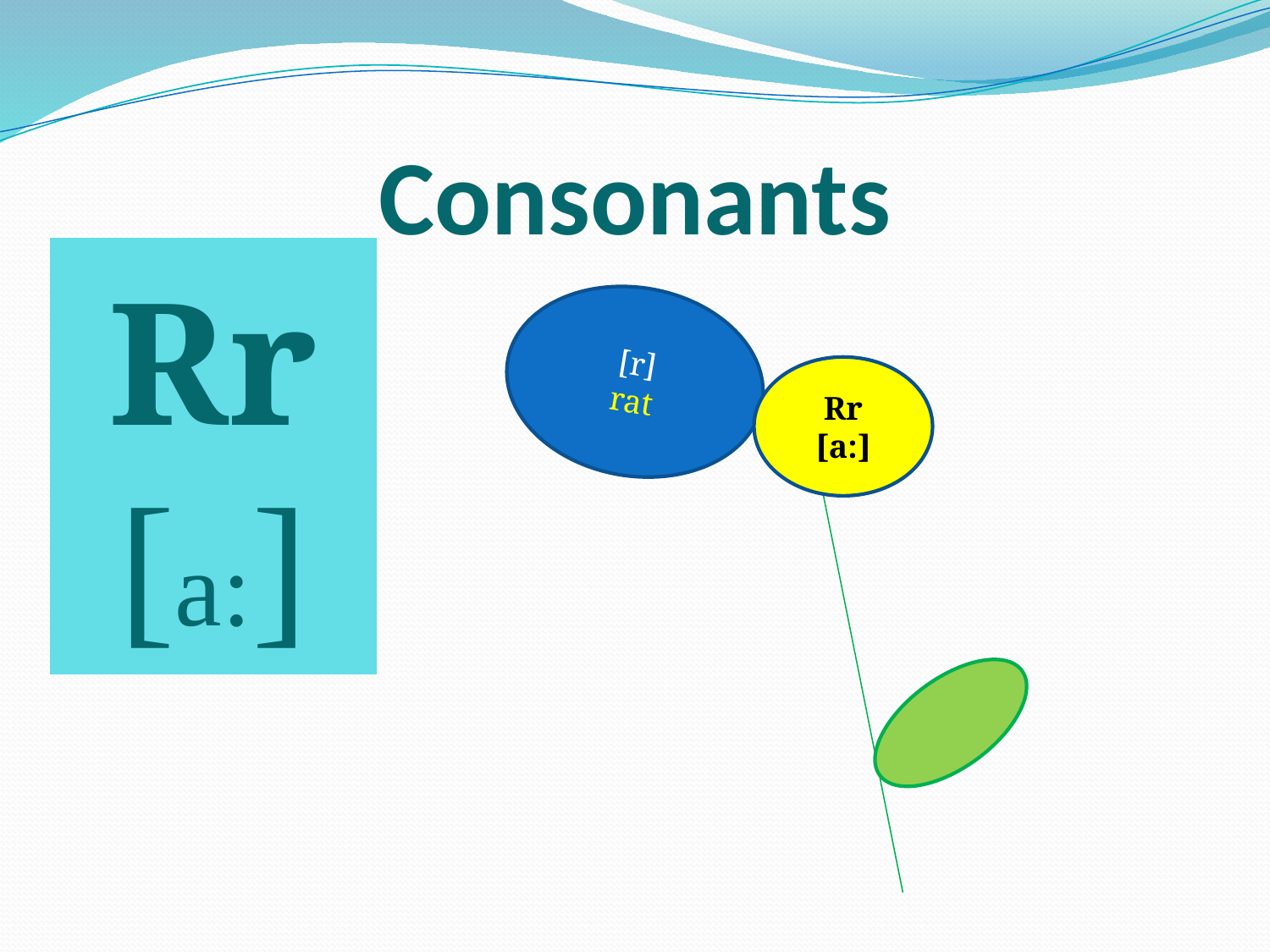

# Consonants
| Rr [a:] |
| --- |
[r]
rat
Rr
[a:]